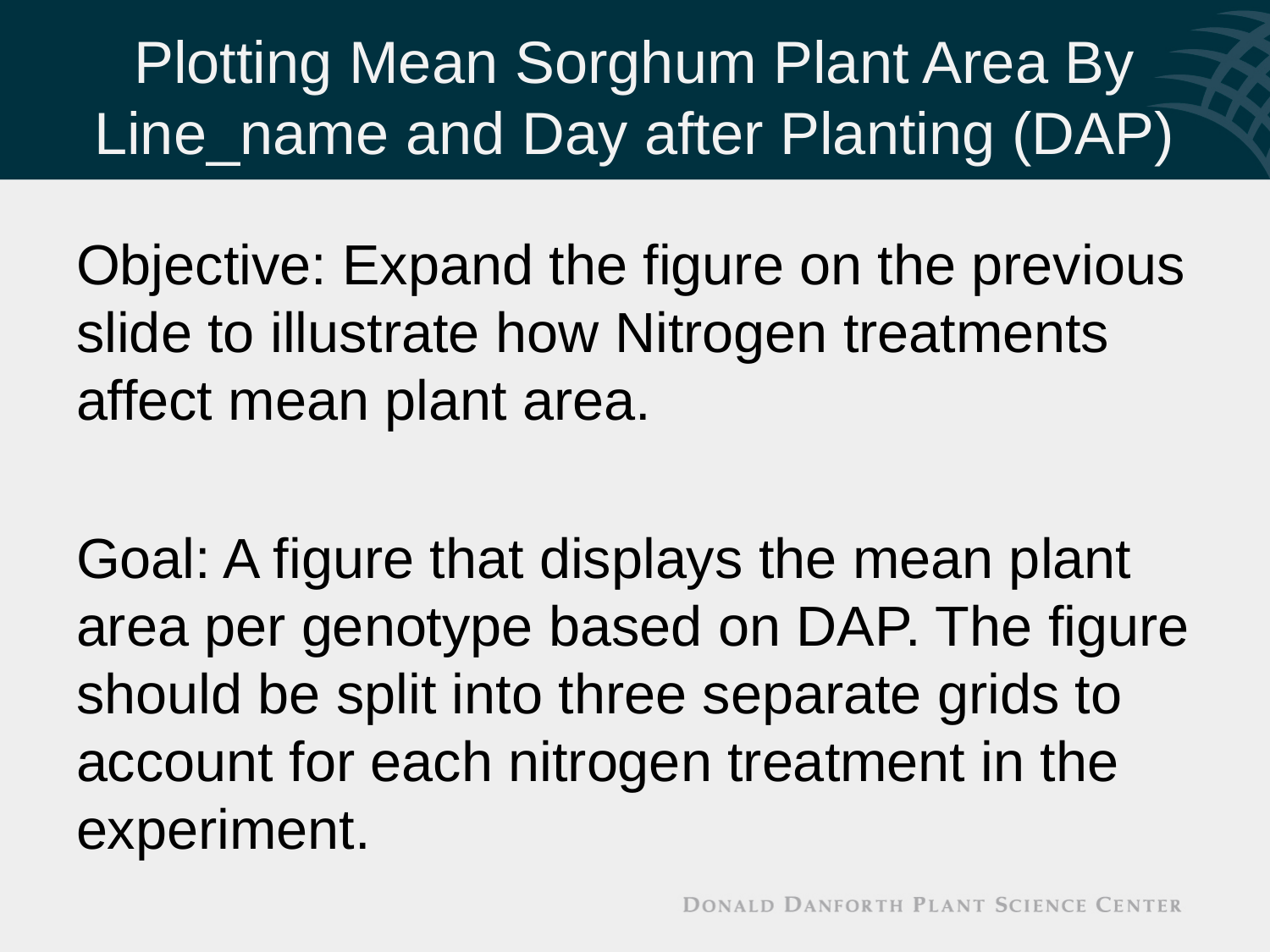

# Plotting Mean Sorghum Plant Area By Line_name and Day after Planting (DAP)
Objective: Expand the figure on the previous slide to illustrate how Nitrogen treatments affect mean plant area.

Goal: A figure that displays the mean plant area per genotype based on DAP. The figure should be split into three separate grids to account for each nitrogen treatment in the experiment.